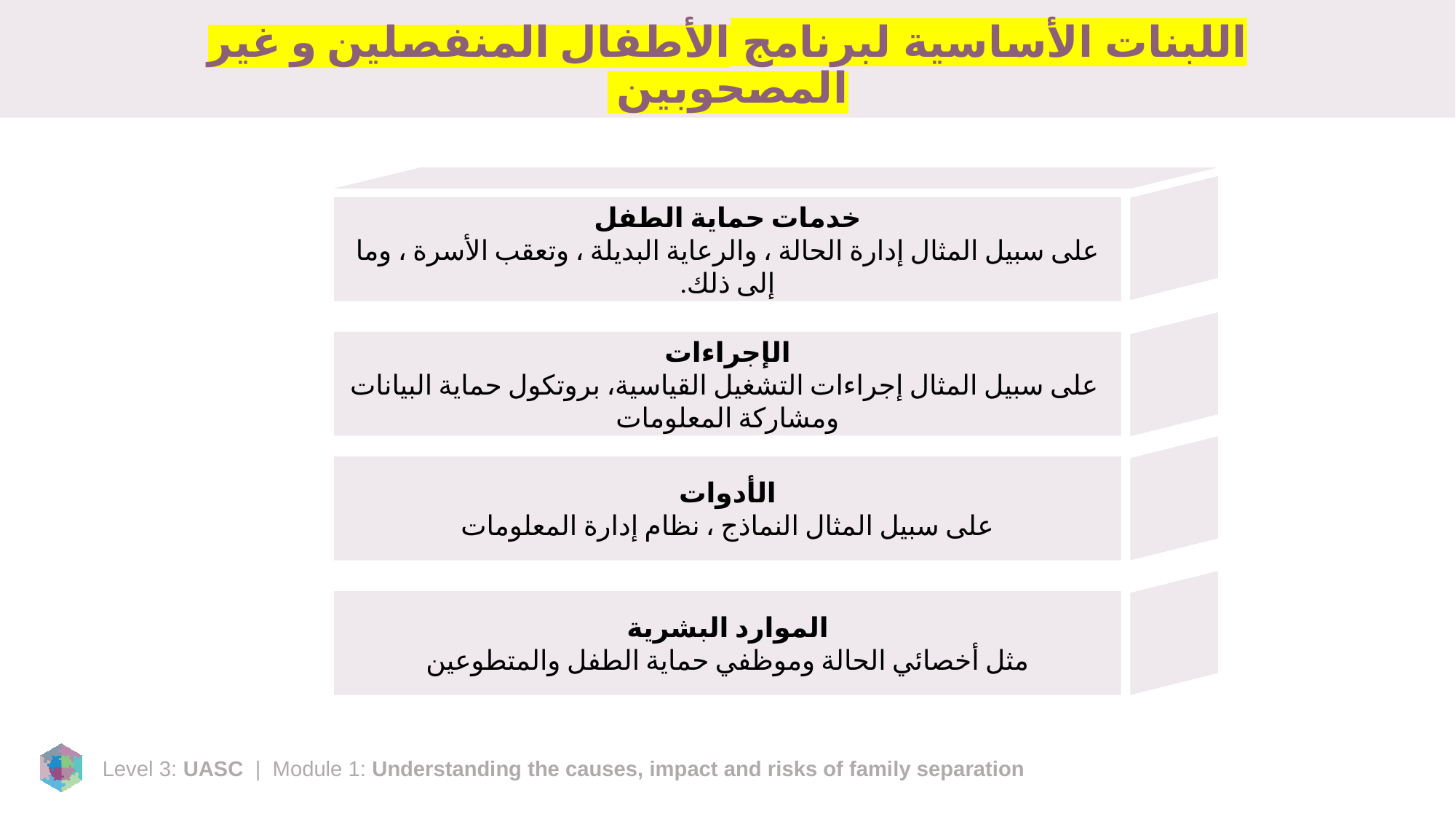

# اللبنات الأساسية لبرنامج الأطفال المنفصلين و غير المصحوبين

خدمات حماية الطفل
على سبيل المثال إدارة الحالة ، والرعاية البديلة ، وتعقب الأسرة ، وما إلى ذلك.

الإجراءات
 على سبيل المثال إجراءات التشغيل القياسية، بروتكول حماية البيانات ومشاركة المعلومات

الأدوات
على سبيل المثال النماذج ، نظام إدارة المعلومات

الموارد البشرية
مثل أخصائي الحالة وموظفي حماية الطفل والمتطوعين